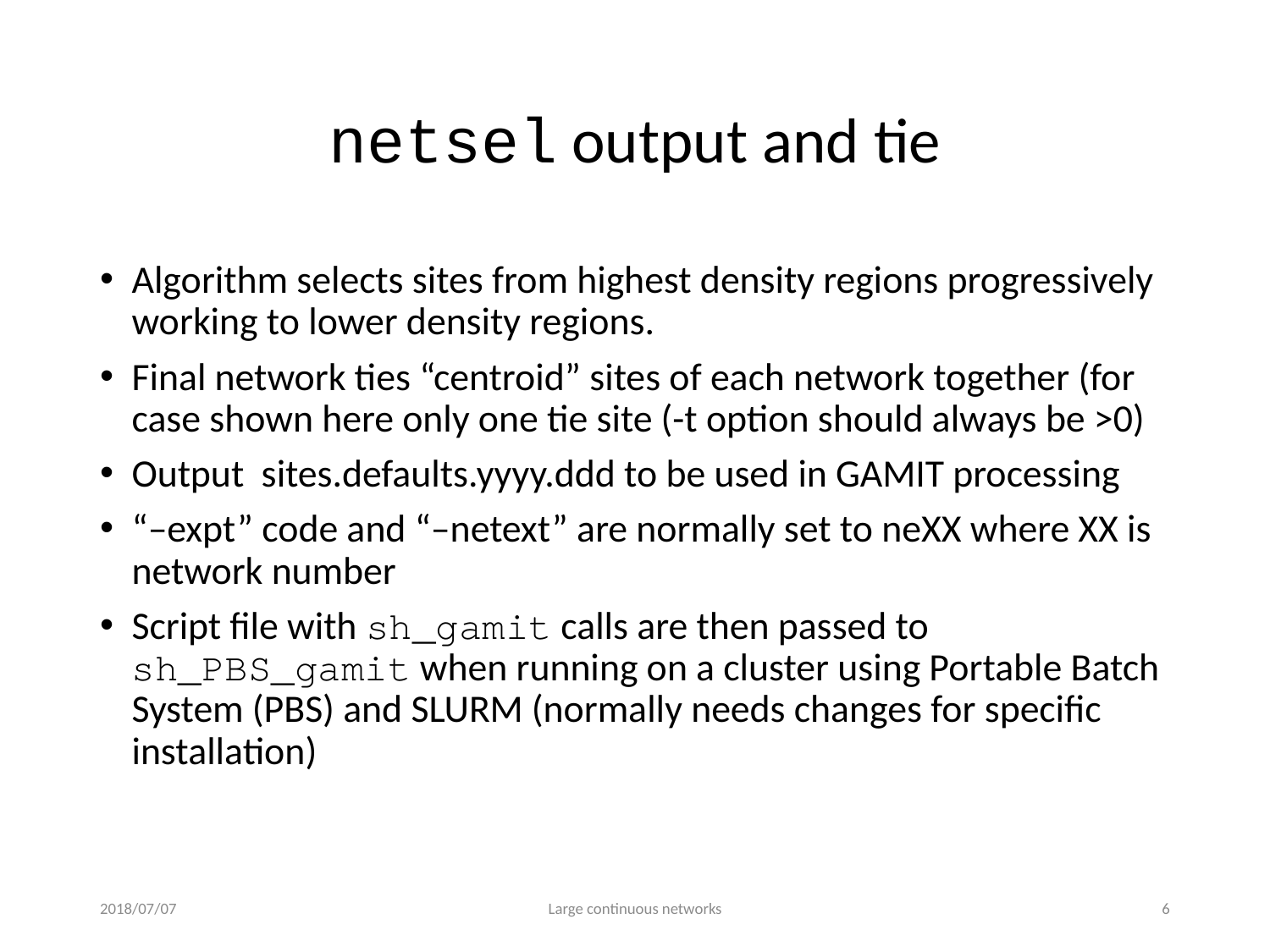

# netsel output and tie
Algorithm selects sites from highest density regions progressively working to lower density regions.
Final network ties “centroid” sites of each network together (for case shown here only one tie site (-t option should always be >0)
Output  sites.defaults.yyyy.ddd to be used in GAMIT processing
“–expt” code and “–netext” are normally set to neXX where XX is network number
Script file with sh_gamit calls are then passed to sh_PBS_gamit when running on a cluster using Portable Batch System (PBS) and SLURM (normally needs changes for specific installation)
2018/07/07
Large continuous networks
6